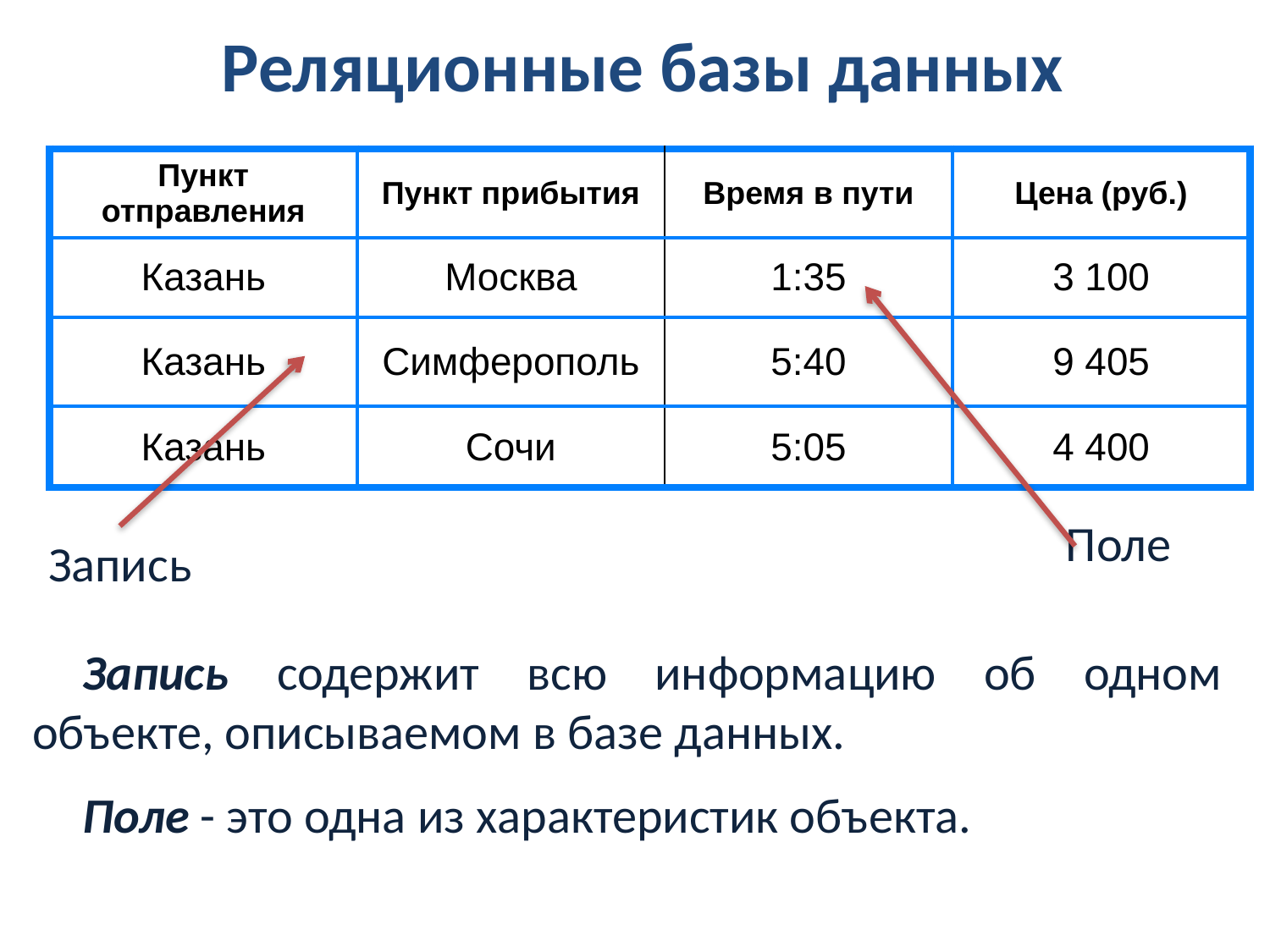

Реляционные базы данных
| Имя поля 3 |
| --- |
|  |
|  |
|  |
| Имя поля 1 | Имя поля 2 | Имя поля 3 | Имя поля 4 |
| --- | --- | --- | --- |
|  |  |  |  |
|  |  |  |  |
|  |  |  |  |
| Пункт отправления | Пункт прибытия | Время в пути | Цена (руб.) |
| --- | --- | --- | --- |
| Казань | Москва | 1:35 | 3 100 |
| Казань | Симферополь | 5:40 | 9 405 |
| Казань | Сочи | 5:05 | 4 400 |
|  |  |  |  |
| --- | --- | --- | --- |
Поле
Запись
Запись содержит всю информацию об одном объекте, описываемом в базе данных.
Поле - это одна из характеристик объекта.